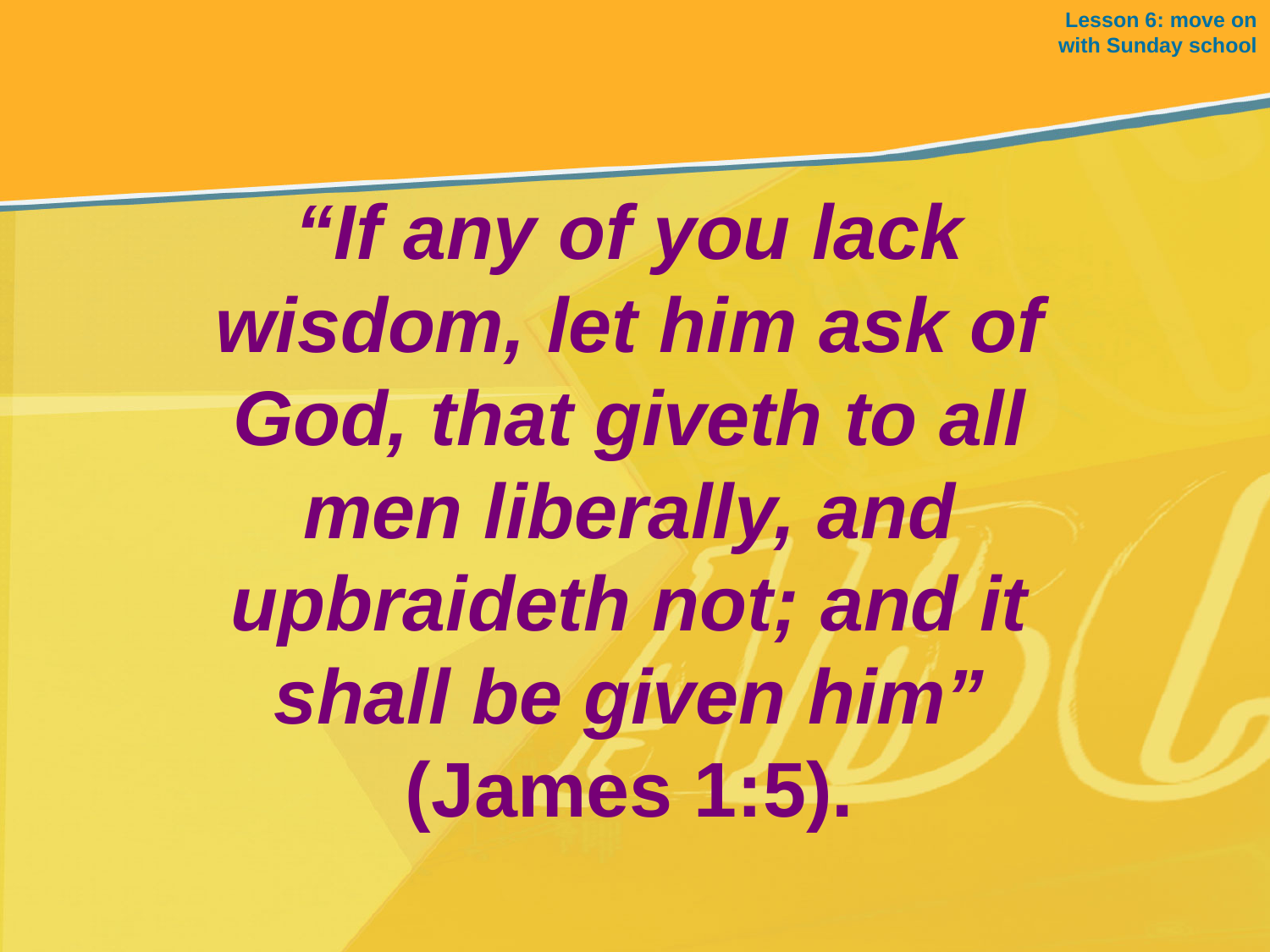

Lesson 6: move on with Sunday school
“If any of you lack wisdom, let him ask of God, that giveth to all men liberally, and upbraideth not; and it shall be given him”
(James 1:5).